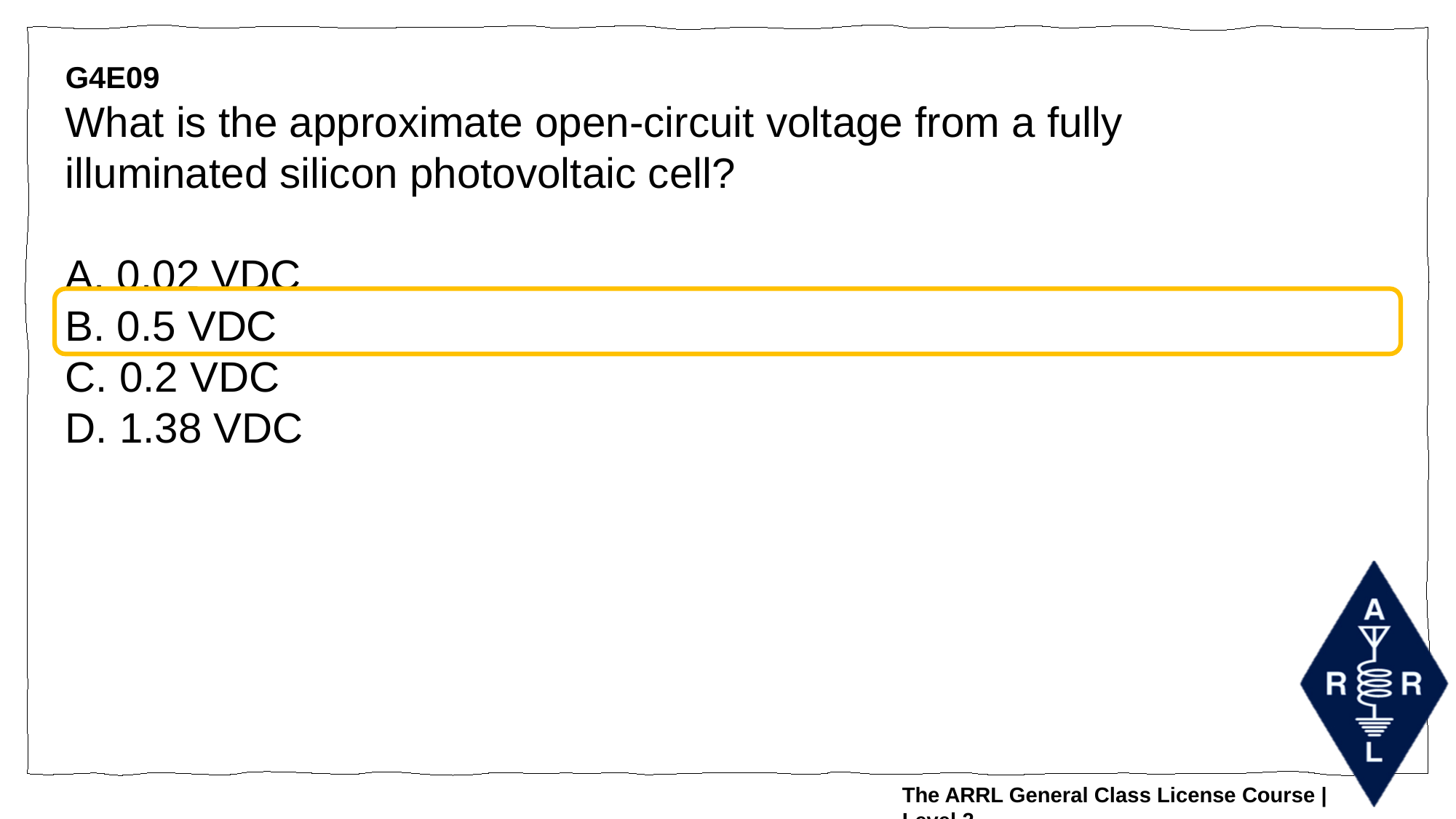

G4E09
What is the approximate open-circuit voltage from a fully illuminated silicon photovoltaic cell?

A. 0.02 VDC
B. 0.5 VDC
C. 0.2 VDC
D. 1.38 VDC